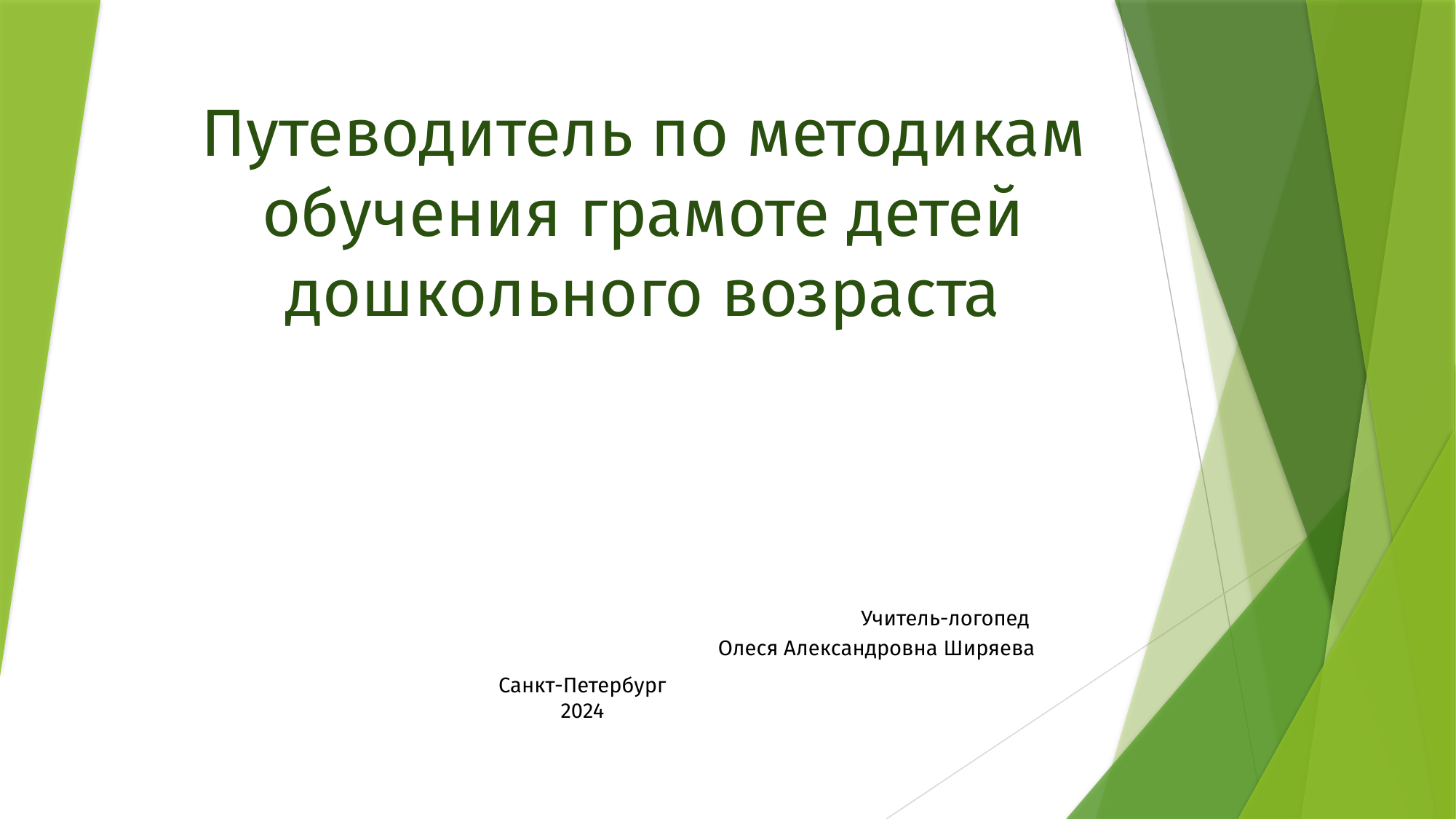

# Путеводитель по методикам обучения грамоте детей дошкольного возраста
Учитель-логопед
Олеся Александровна Ширяева

Санкт-Петербург
2024